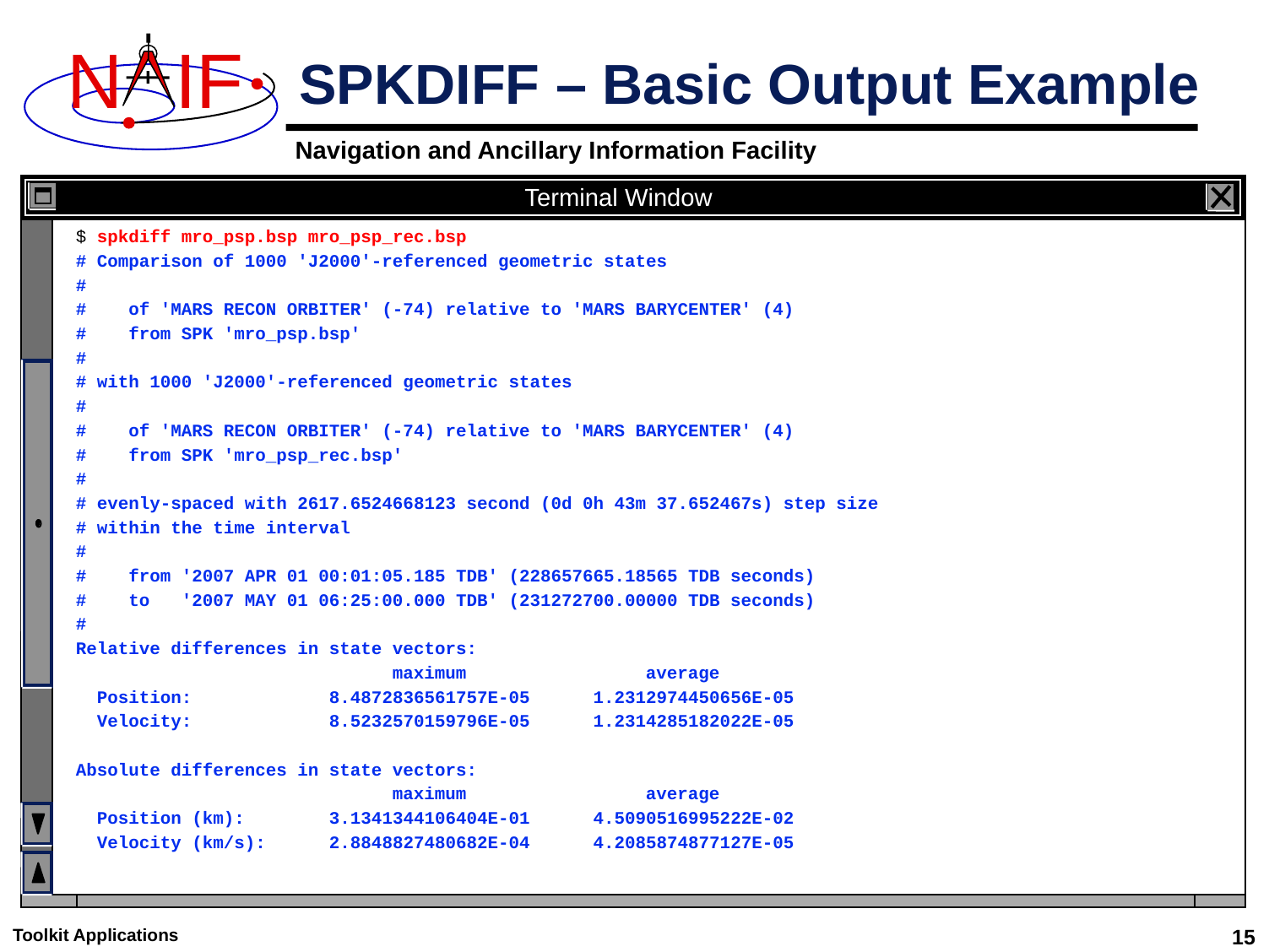

# SPKDIFF – Basic Output Example

Terminal Window

$ spkdiff mro_psp.bsp mro_psp_rec.bsp
# Comparison of 1000 'J2000'-referenced geometric states
#
#    of 'MARS RECON ORBITER' (-74) relative to 'MARS BARYCENTER' (4)
#    from SPK 'mro_psp.bsp'
#
# with 1000 'J2000'-referenced geometric states
#
#    of 'MARS RECON ORBITER' (-74) relative to 'MARS BARYCENTER' (4)
#    from SPK 'mro_psp_rec.bsp'
#
# evenly-spaced with 2617.6524668123 second (0d 0h 43m 37.652467s) step size
# within the time interval
#
#    from '2007 APR 01 00:01:05.185 TDB' (228657665.18565 TDB seconds)
#    to   '2007 MAY 01 06:25:00.000 TDB' (231272700.00000 TDB seconds)
#
Relative differences in state vectors:
                              maximum                 average
  Position:             8.4872836561757E-05      1.2312974450656E-05
  Velocity:             8.5232570159796E-05      1.2314285182022E-05

Absolute differences in state vectors:
                              maximum                 average
  Position (km):        3.1341344106404E-01      4.5090516995222E-02
  Velocity (km/s):      2.8848827480682E-04      4.2085874877127E-05
Toolkit Applications
15